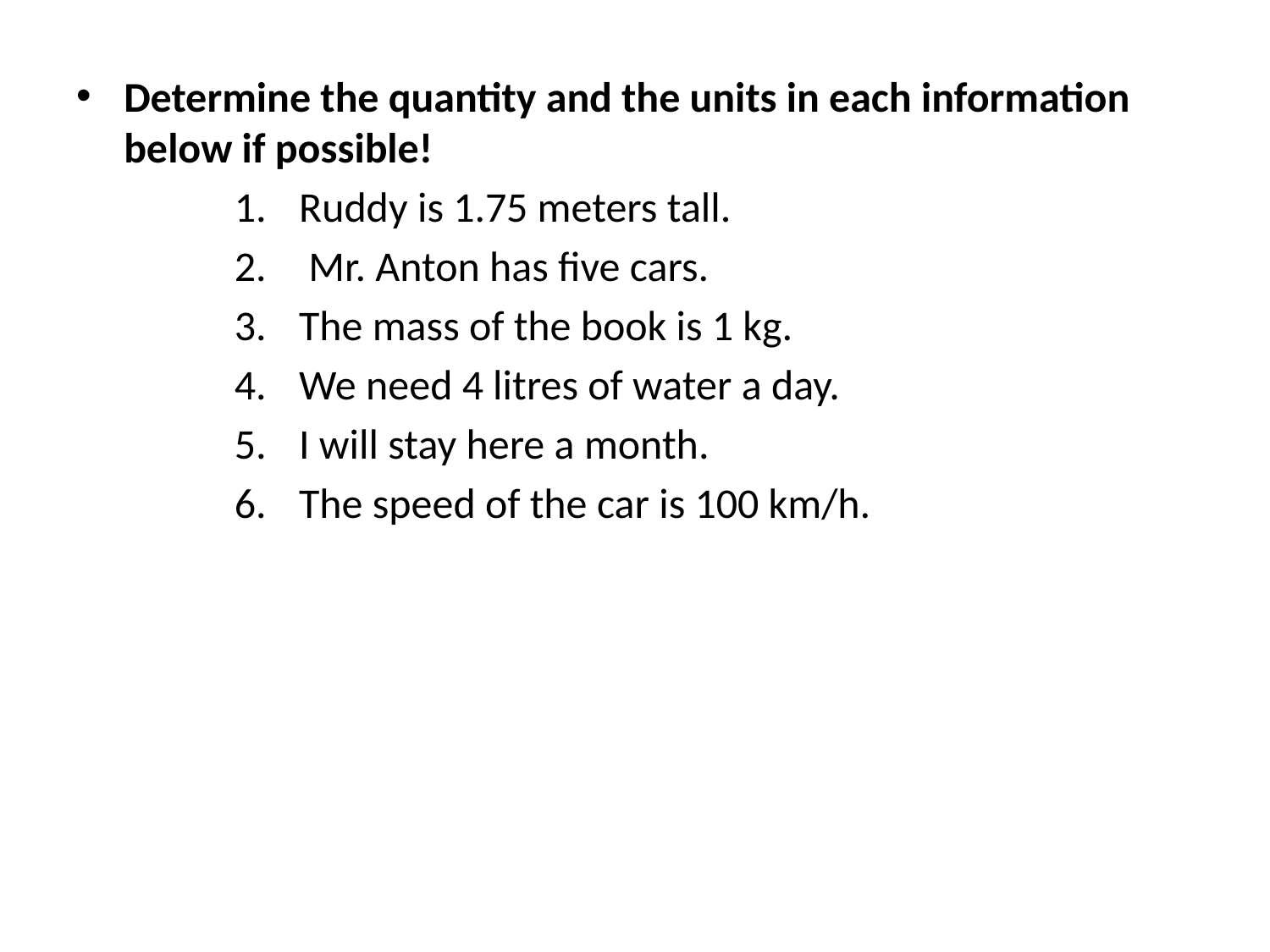

Determine the quantity and the units in each information below if possible!
Ruddy is 1.75 meters tall.
 Mr. Anton has five cars.
The mass of the book is 1 kg.
We need 4 litres of water a day.
I will stay here a month.
The speed of the car is 100 km/h.